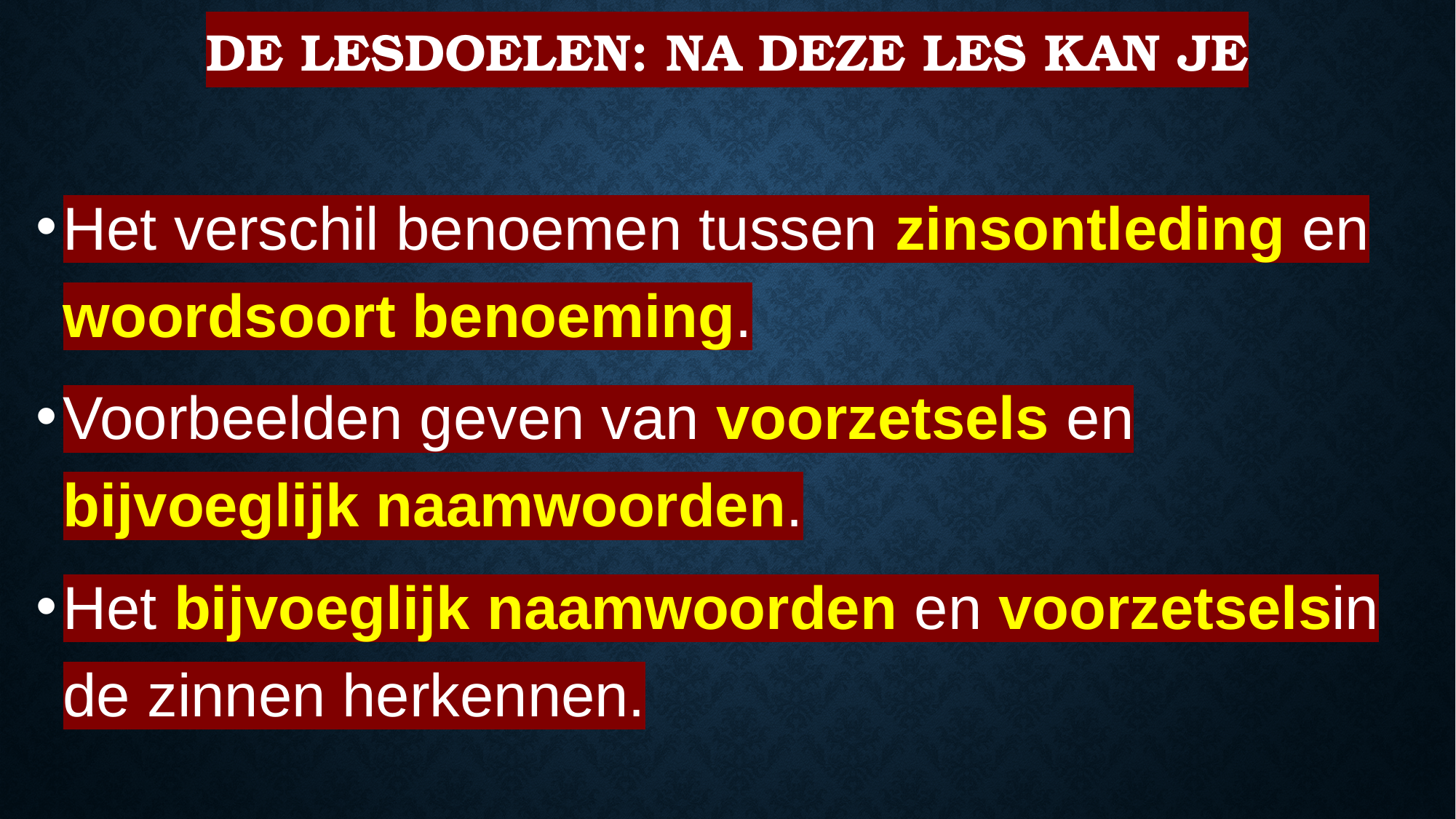

# De lesdoelen: na deze les kan je
Het verschil benoemen tussen zinsontleding en woordsoort benoeming.
Voorbeelden geven van voorzetsels en bijvoeglijk naamwoorden.
Het bijvoeglijk naamwoorden en voorzetselsin de zinnen herkennen.